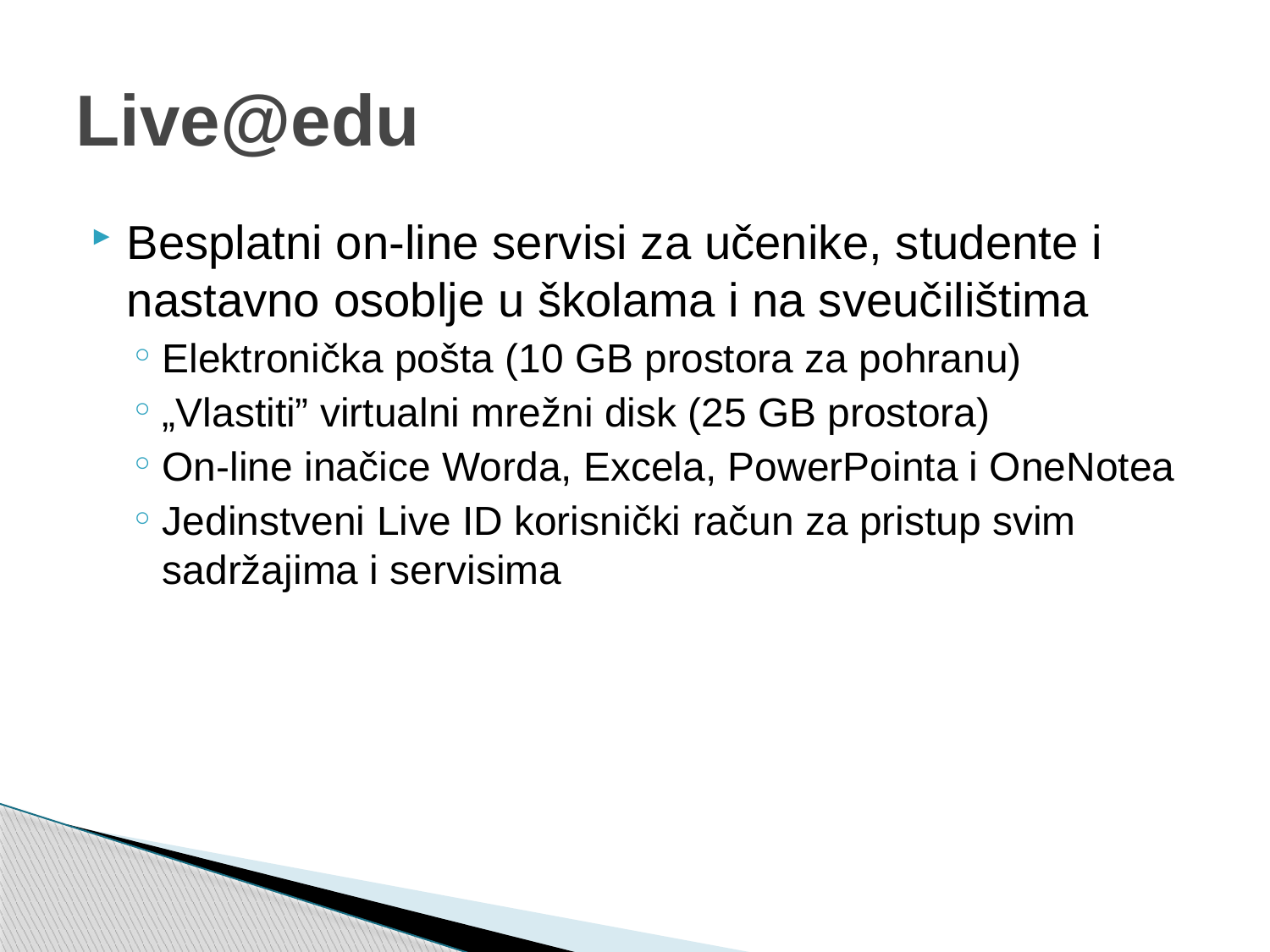

# Live@edu
Besplatni on-line servisi za učenike, studente i nastavno osoblje u školama i na sveučilištima
Elektronička pošta (10 GB prostora za pohranu)
„Vlastiti” virtualni mrežni disk (25 GB prostora)
On-line inačice Worda, Excela, PowerPointa i OneNotea
Jedinstveni Live ID korisnički račun za pristup svim sadržajima i servisima